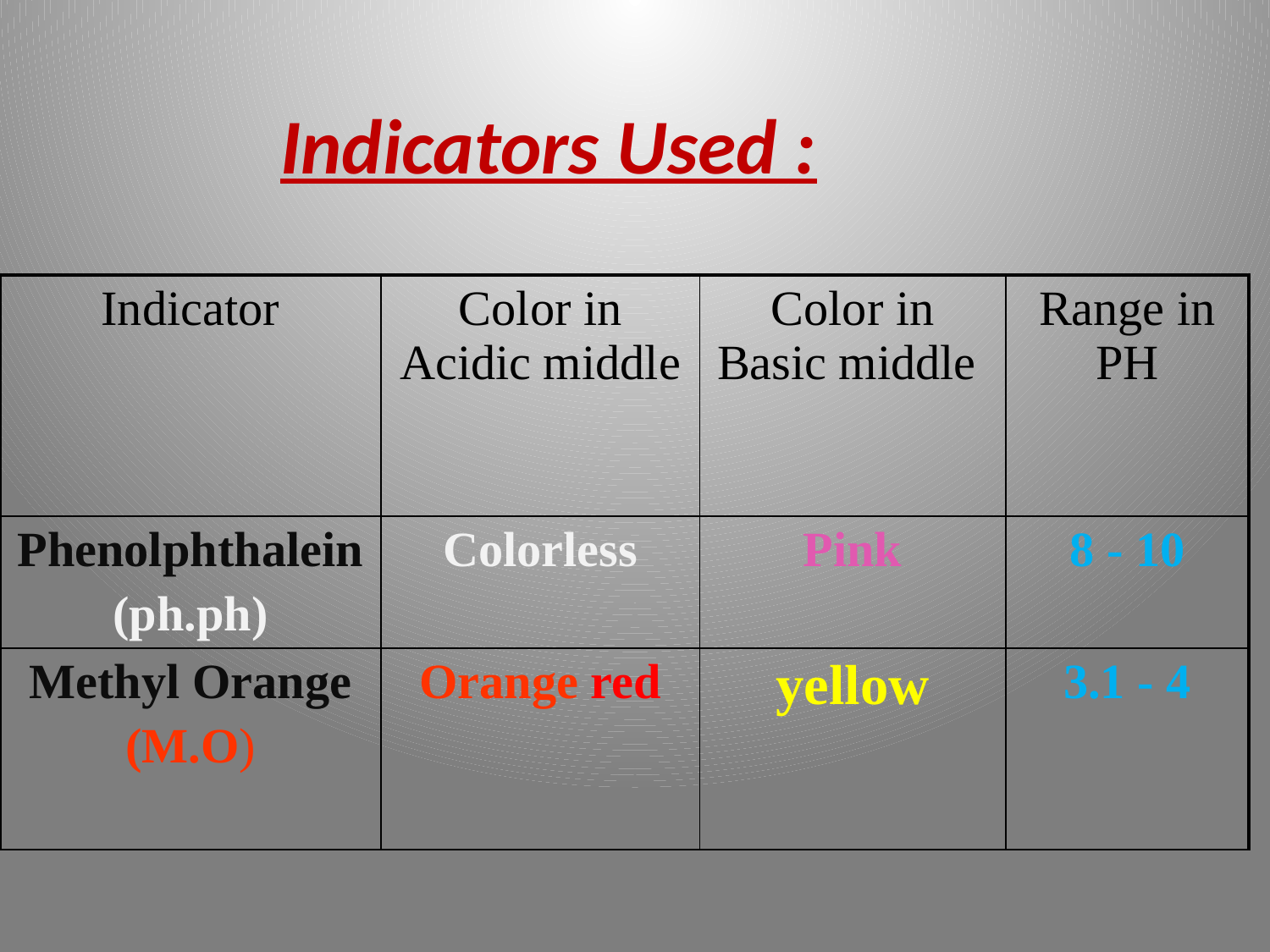

Indicators Used :
| Indicator | Color in Acidic middle | Color in Basic middle | Range in PH |
| --- | --- | --- | --- |
| Phenolphthalein (ph.ph) | Colorless | Pink | 8 - 10 |
| Methyl Orange (M.O) | Orange red | yellow | 3.1 - 4 |